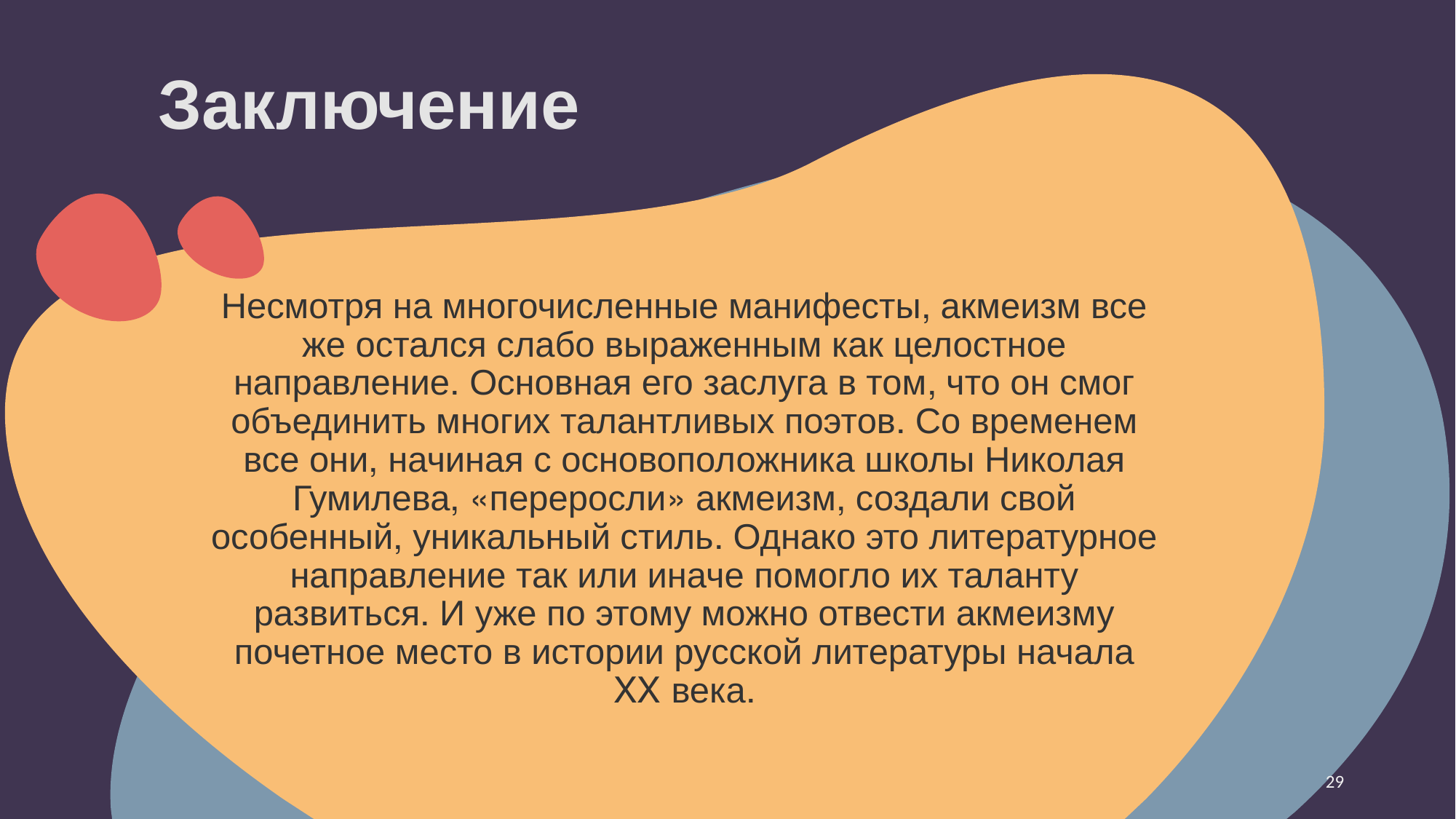

Заключение
Несмотря на многочисленные манифесты, акмеизм все
же остался слабо выраженным как целостное
направление. Основная его заслуга в том, что он смог
объединить многих талантливых поэтов. Со временем
все они, начиная с основоположника школы Николая
Гумилева, «переросли» акмеизм, создали свой
особенный, уникальный стиль. Однако это литературное
направление так или иначе помогло их таланту
развиться. И уже по этому можно отвести акмеизму
почетное место в истории русской литературы начала
XX века.
29